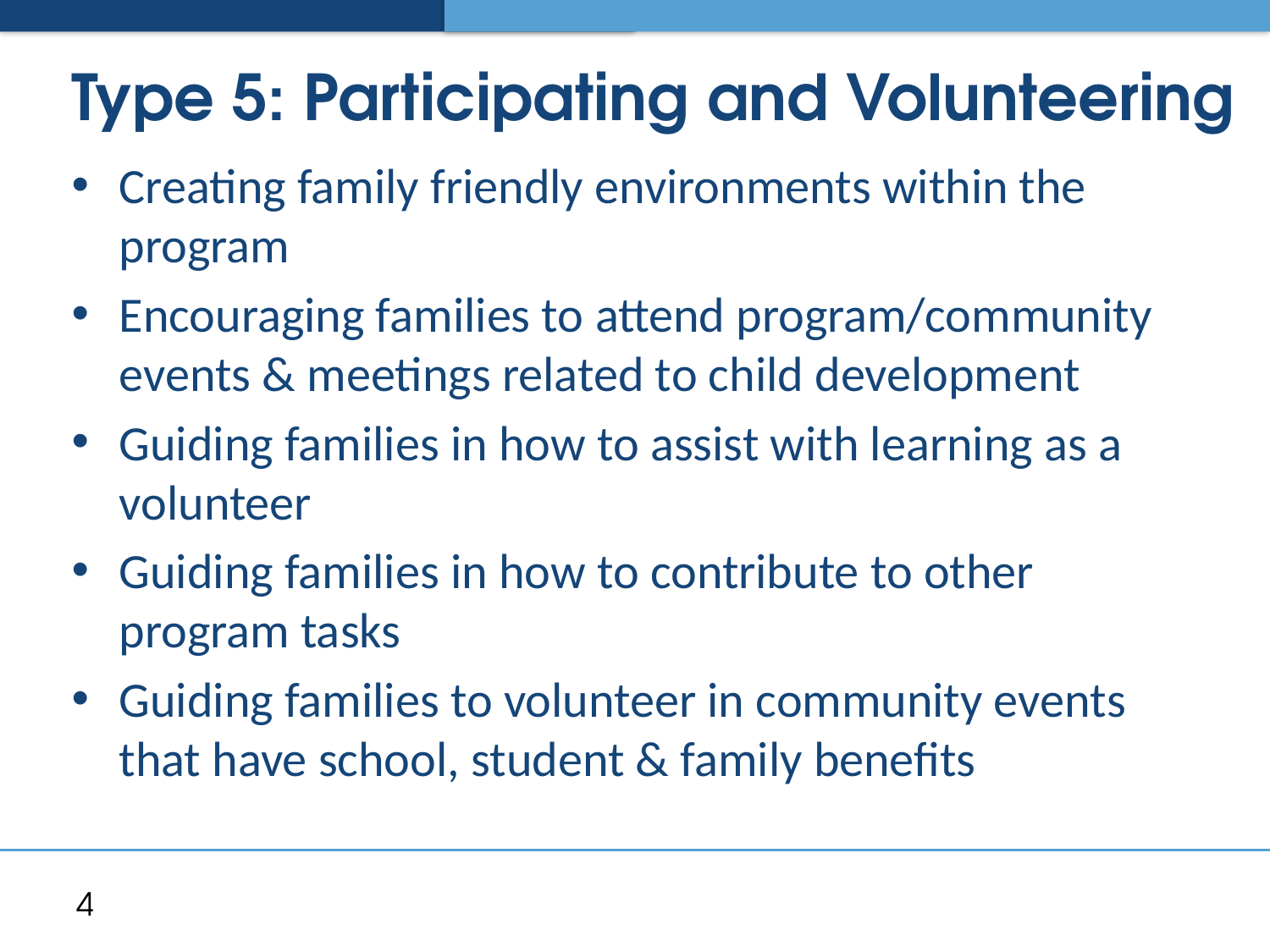

# Type 5: Participating and Volunteering
Creating family friendly environments within the program
Encouraging families to attend program/community events & meetings related to child development
Guiding families in how to assist with learning as a volunteer
Guiding families in how to contribute to other program tasks
Guiding families to volunteer in community events that have school, student & family benefits
4